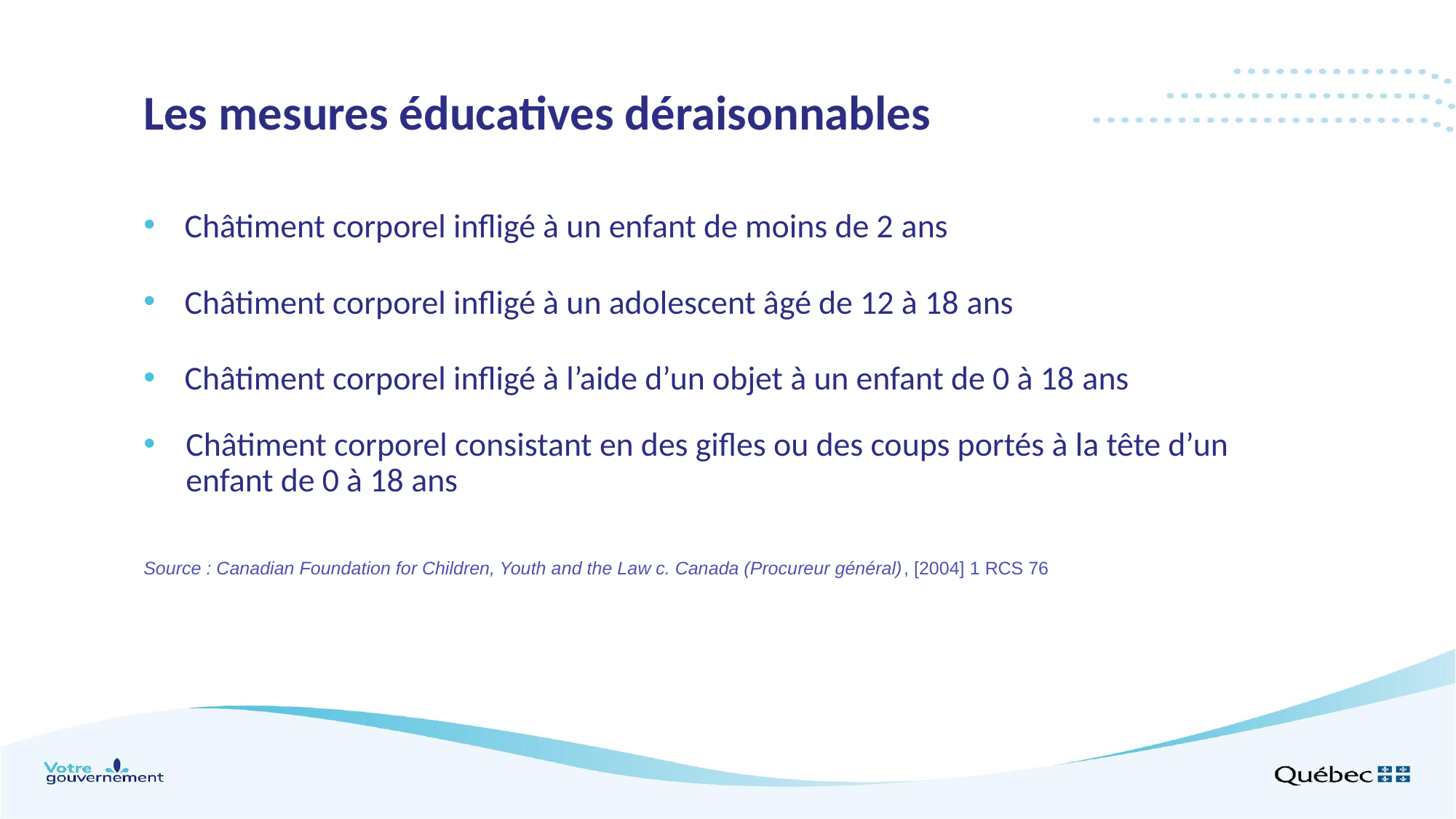

# Les mesures éducatives déraisonnables
Châtiment corporel infligé à un enfant de moins de 2 ans
Châtiment corporel infligé à un adolescent âgé de 12 à 18 ans
Châtiment corporel infligé à l’aide d’un objet à un enfant de 0 à 18 ans
Châtiment corporel consistant en des gifles ou des coups portés à la tête d’un enfant de 0 à 18 ans

Source : Canadian Foundation for Children, Youth and the Law c. Canada (Procureur général), [2004] 1 RCS 76